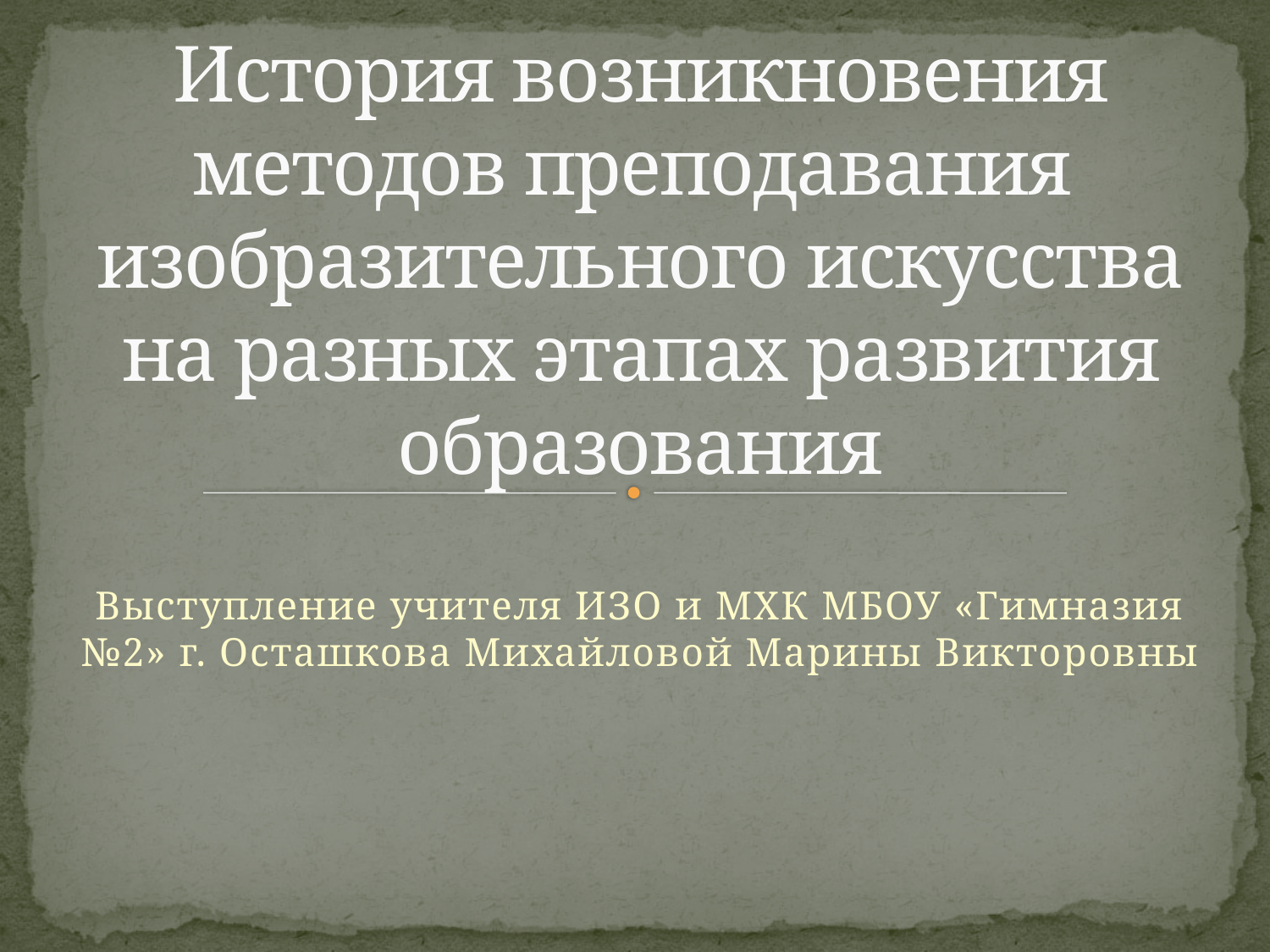

# История возникновения методов преподавания  изобразительного искусства на разных этапах развития образования
Выступление учителя ИЗО и МХК МБОУ «Гимназия №2» г. Осташкова Михайловой Марины Викторовны